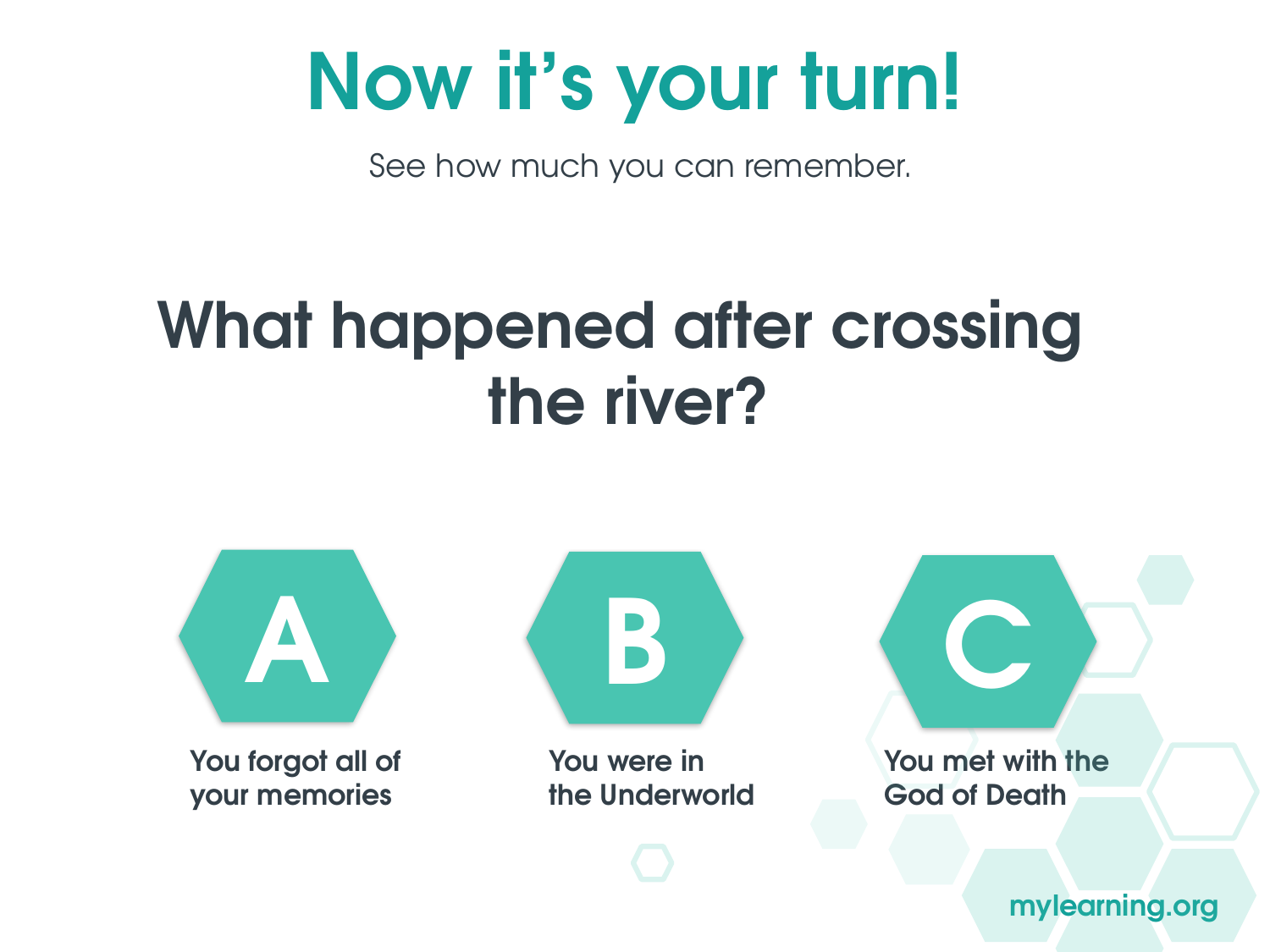

Now it’s your turn!
See how much you can remember.
What happened after crossing
the river?
A
You forgot all of
your memories
B

mylearning.org
C
You were in
the Underworld
You met with the
God of Death